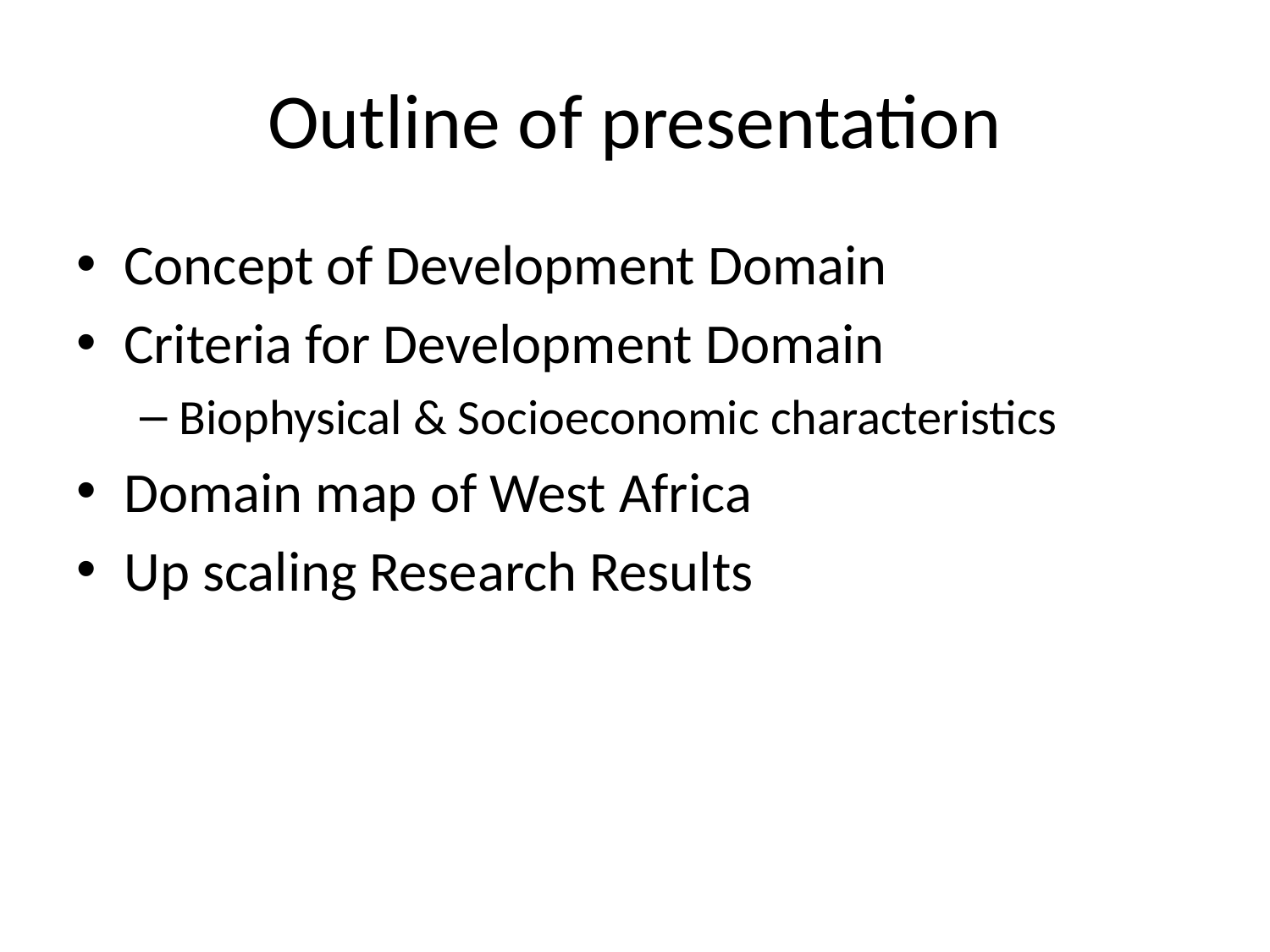

# Outline of presentation
Concept of Development Domain
Criteria for Development Domain
Biophysical & Socioeconomic characteristics
Domain map of West Africa
Up scaling Research Results